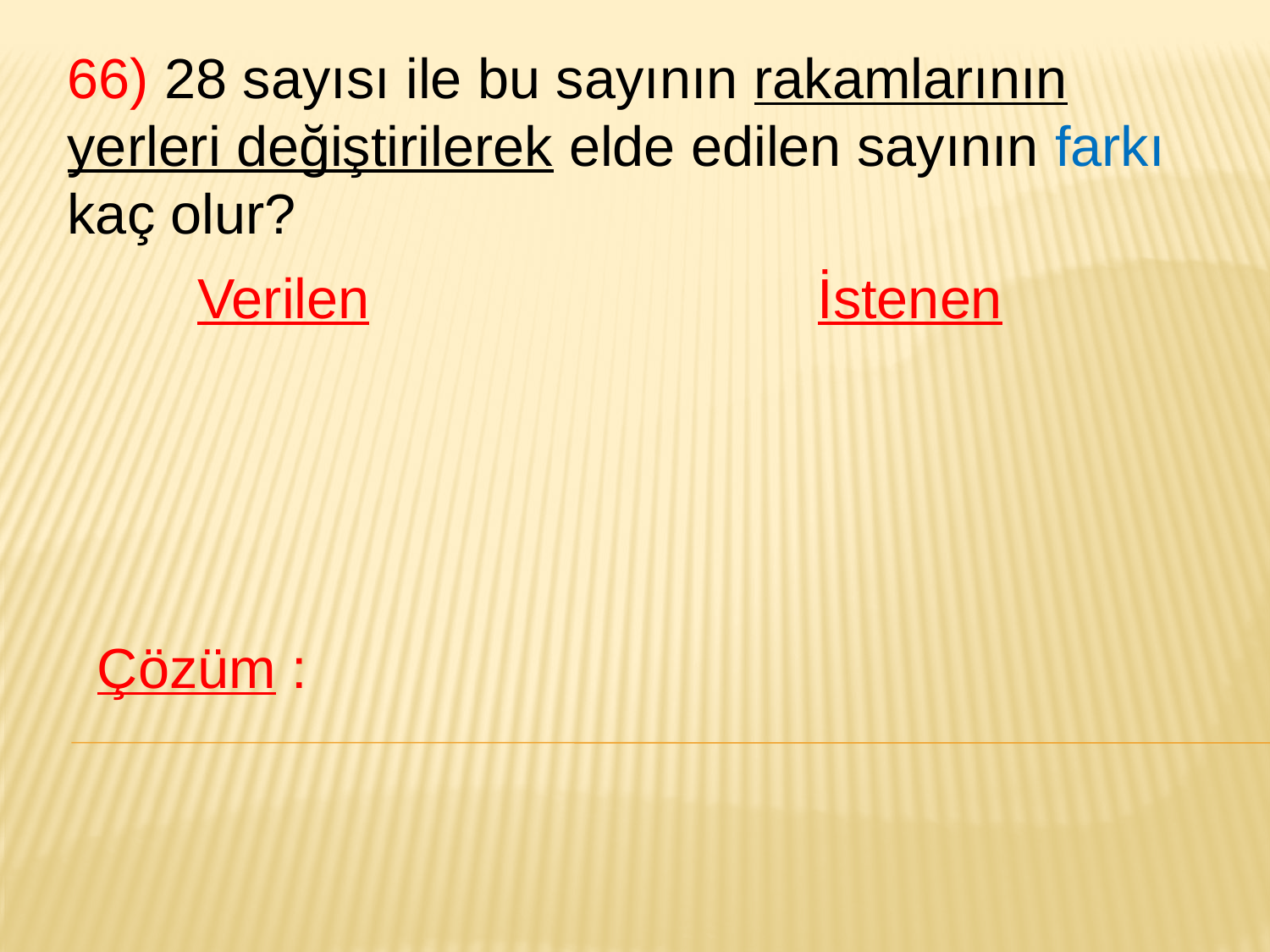

66) 28 sayısı ile bu sayının rakamlarının yerleri değiştirilerek elde edilen sayının farkı kaç olur?

Verilen
İstenen
Çözüm :